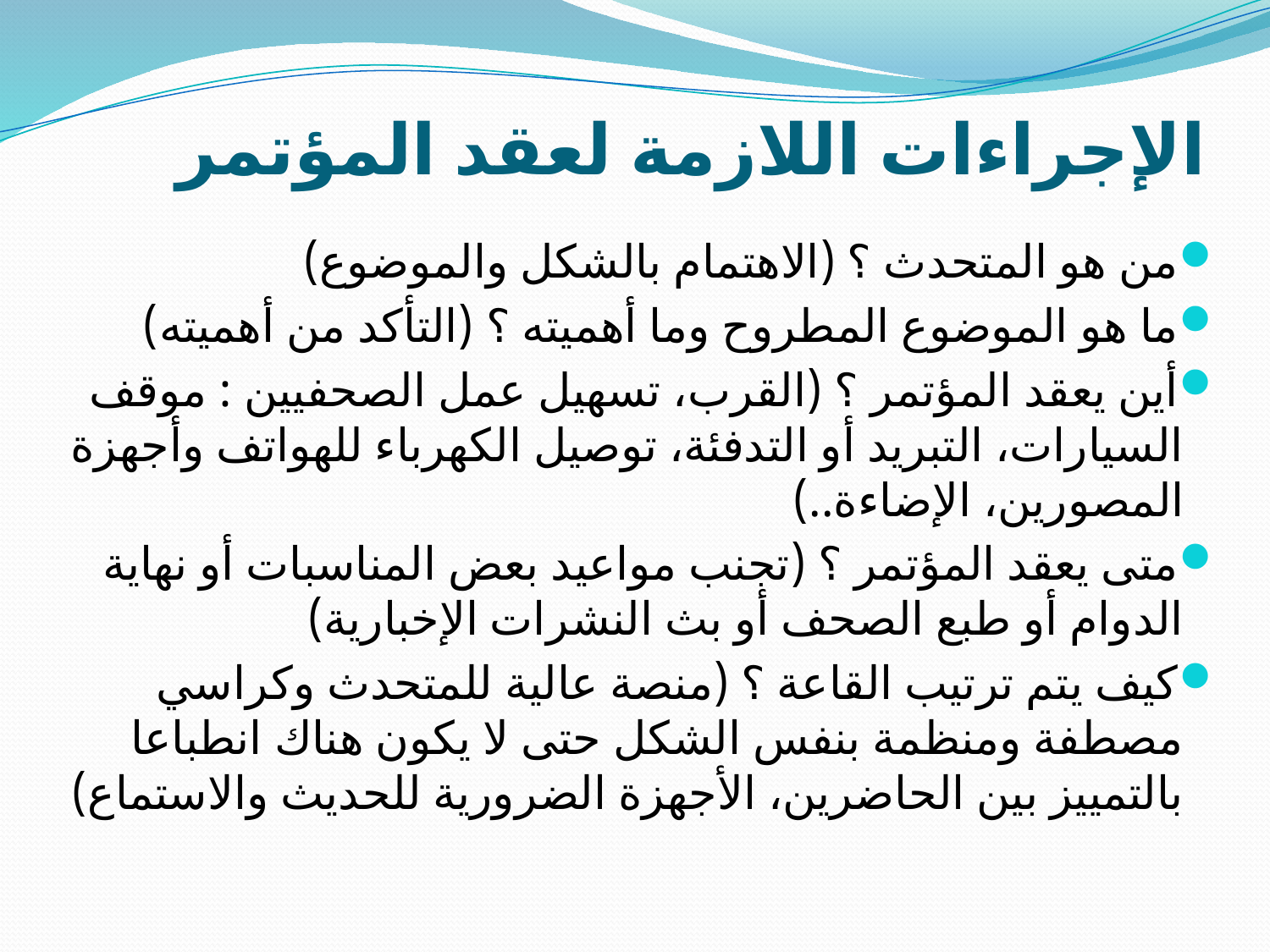

# الإجراءات اللازمة لعقد المؤتمر
من هو المتحدث ؟ (الاهتمام بالشكل والموضوع)
ما هو الموضوع المطروح وما أهميته ؟ (التأكد من أهميته)
أين يعقد المؤتمر ؟ (القرب، تسهيل عمل الصحفيين : موقف السيارات، التبريد أو التدفئة، توصيل الكهرباء للهواتف وأجهزة المصورين، الإضاءة..)
متى يعقد المؤتمر ؟ (تجنب مواعيد بعض المناسبات أو نهاية الدوام أو طبع الصحف أو بث النشرات الإخبارية)
كيف يتم ترتيب القاعة ؟ (منصة عالية للمتحدث وكراسي مصطفة ومنظمة بنفس الشكل حتى لا يكون هناك انطباعا بالتمييز بين الحاضرين، الأجهزة الضرورية للحديث والاستماع)